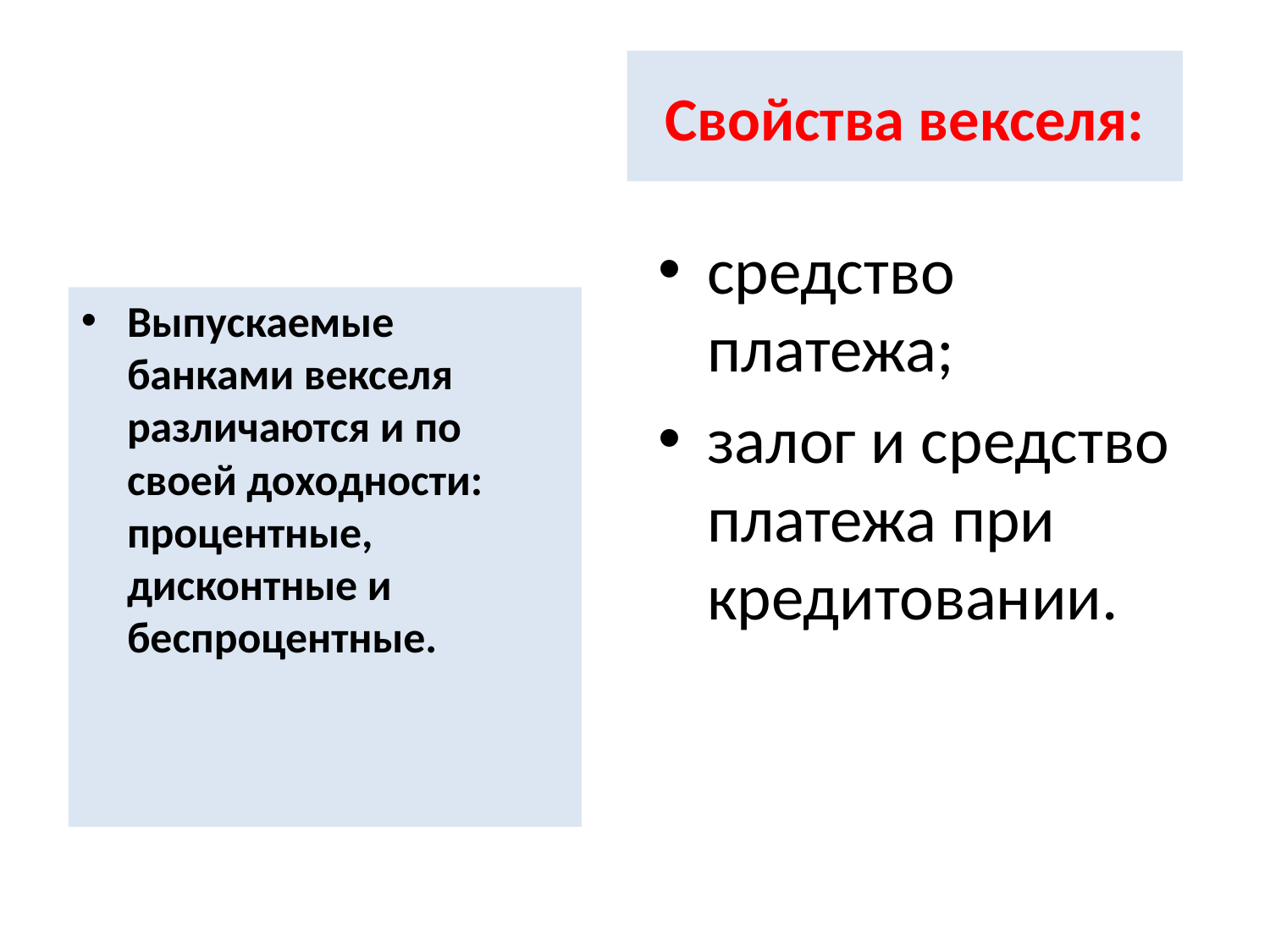

# Свойства векселя:
средство платежа;
залог и средство платежа при кредитовании.

Выпускаемые банками векселя различаются и по своей доходности: процентные, дисконтные и беспроцентные.